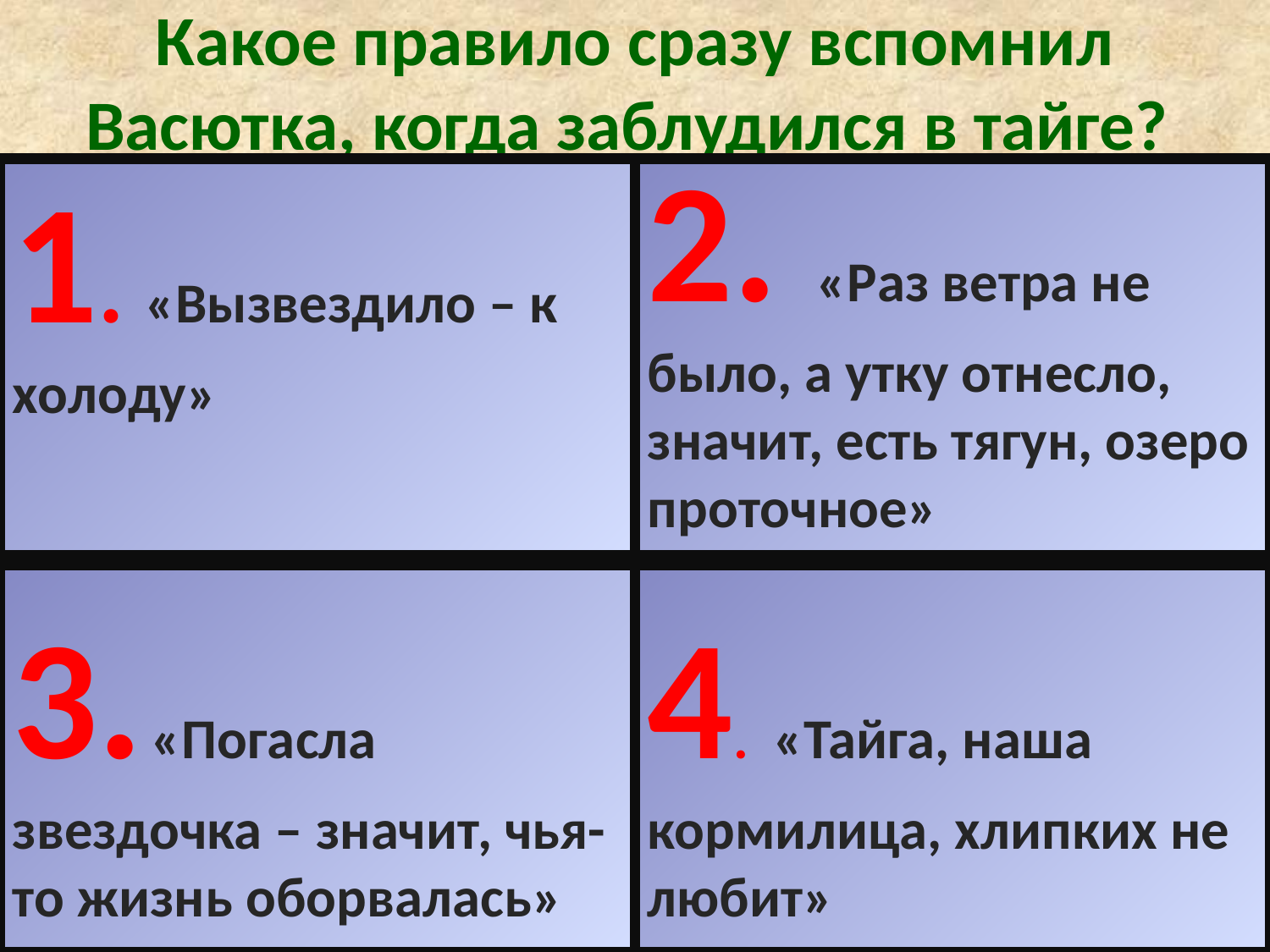

# Какое правило сразу вспомнил Васютка, когда заблудился в тайге?
1. «Вызвездило – к холоду»

2. «Раз ветра не было, а утку отнесло, значит, есть тягун, озеро проточное»

3. «Погасла звездочка – значит, чья-то жизнь оборвалась»
4.  «Тайга, наша кормилица, хлипких не любит»